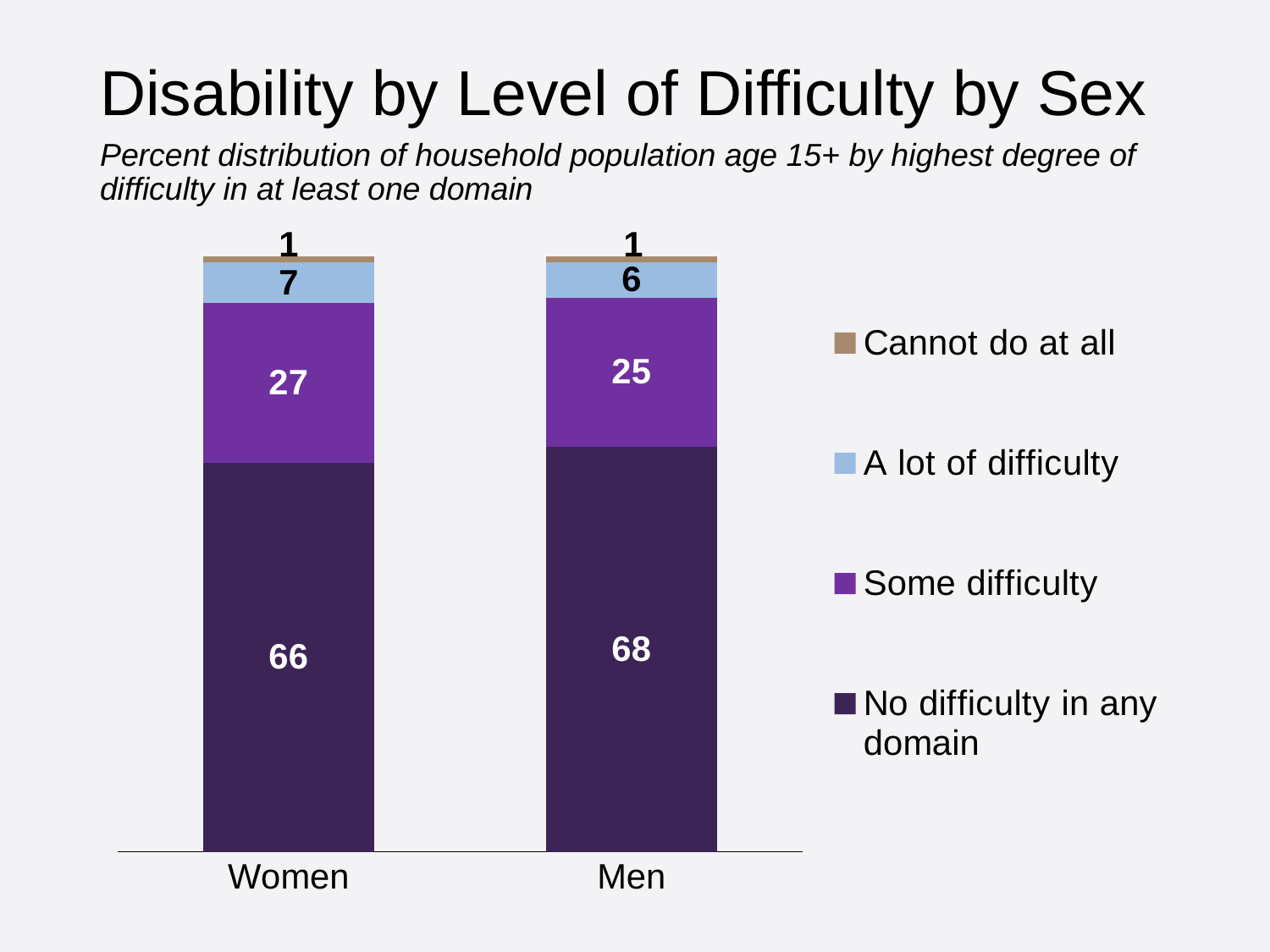

# Disability by Level of Difficulty by Sex
Percent distribution of household population age 15+ by highest degree of difficulty in at least one domain

### Chart

| Category | No difficulty in any domain | Some difficulty | A lot of difficulty | Cannot do at all |
|---|---|---|---|---|
| Women | 66.0 | 27.0 | 7.0 | 1.0 |
| Men | 68.0 | 25.0 | 6.0 | 1.0 |